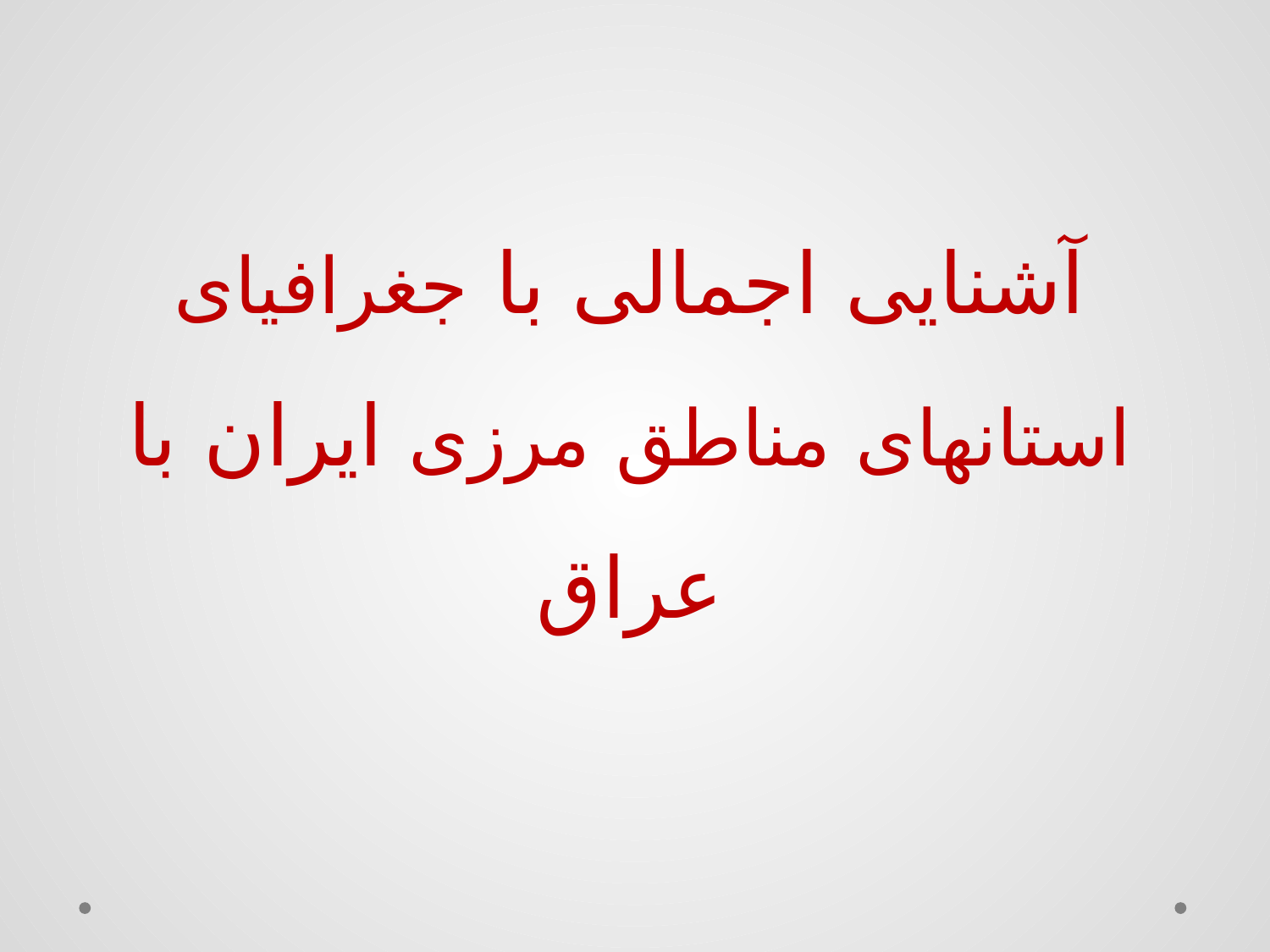

# آشنایی اجمالی با جغرافیای استانهای مناطق مرزی ایران با عراق